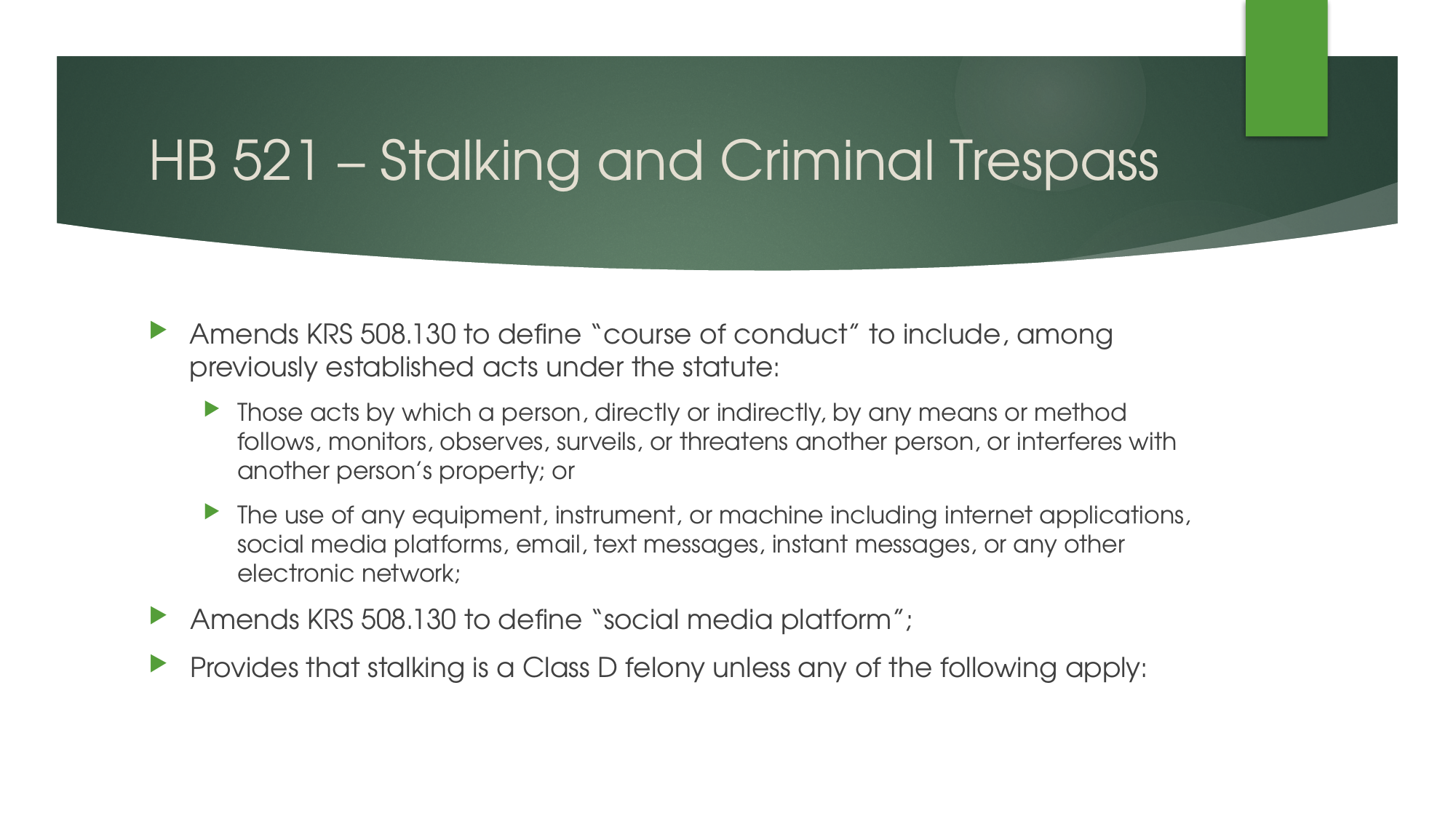

# HB 521 – Stalking and Criminal Trespass
Amends KRS 508.130 to define “course of conduct” to include, among previously established acts under the statute:
Those acts by which a person, directly or indirectly, by any means or method follows, monitors, observes, surveils, or threatens another person, or interferes with another person’s property; or
The use of any equipment, instrument, or machine including internet applications, social media platforms, email, text messages, instant messages, or any other electronic network;
Amends KRS 508.130 to define “social media platform”;
Provides that stalking is a Class D felony unless any of the following apply: